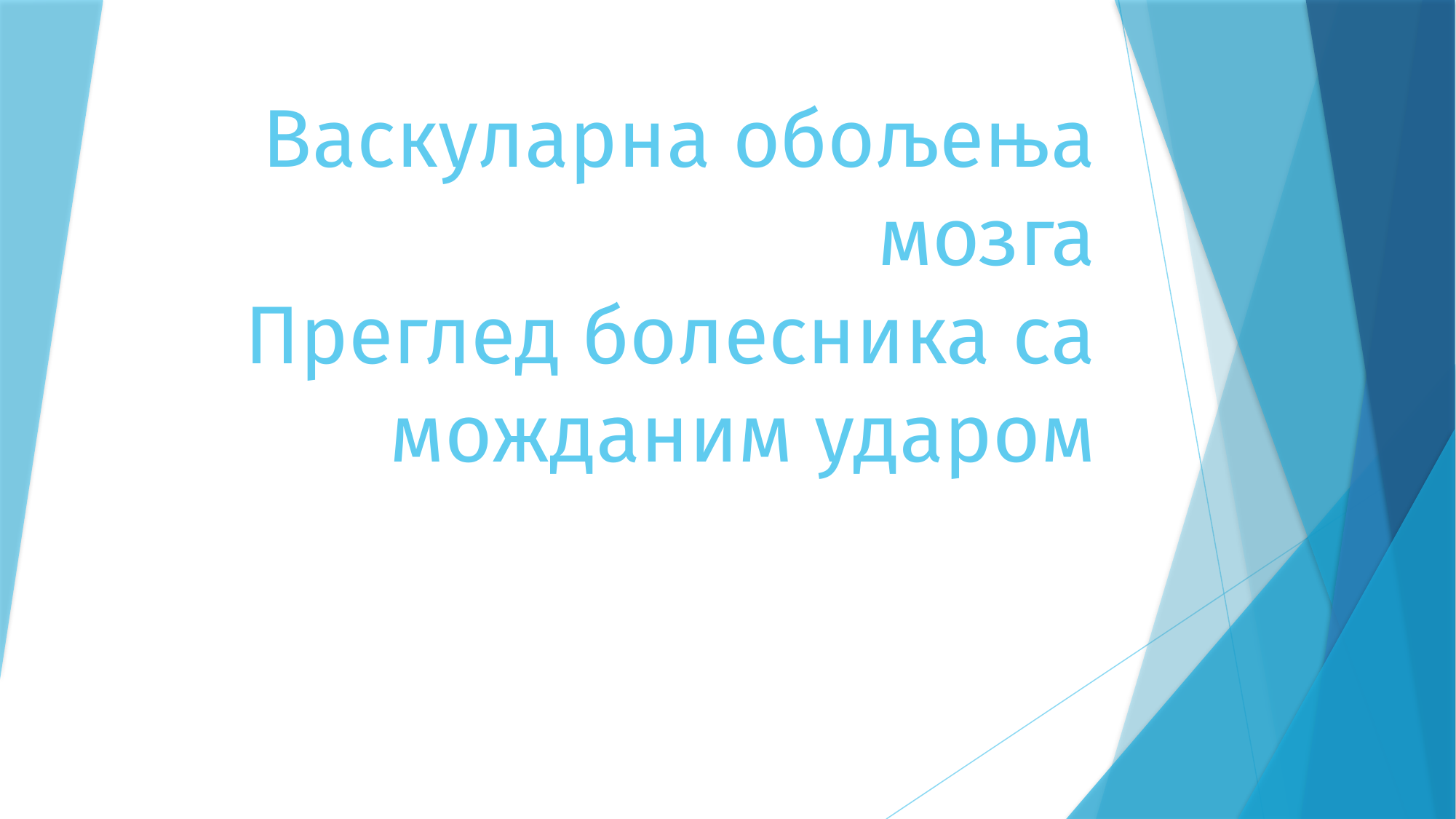

# Васкуларна обољења мозга Преглед болесника са можданим ударом